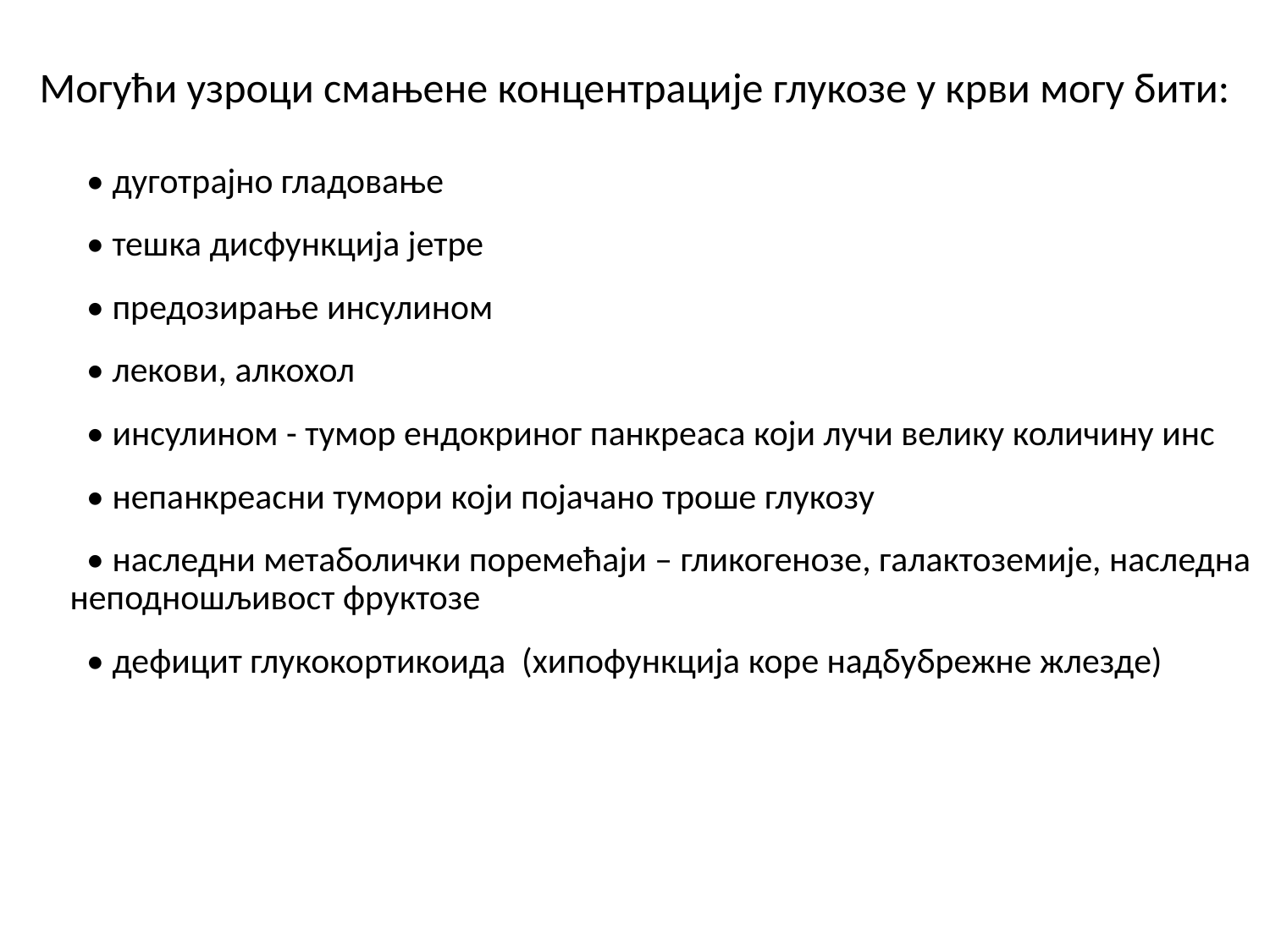

# Могући узроци смањене концентрације глукозе у крви могу бити:
        • дуготрајно гладовање

        • тешка дисфункција јетре

        • предозирање инсулином

        • лекови, алкохол

        • инсулином - тумор ендокриног панкреаса који лучи велику количину инс

        • непанкреасни тумори који појачано троше глукозу

        • наследни метаболички поремећаји – гликогенозе, галактоземије, наследна неподношљивост фруктозе

        • дефицит глукокортикоида  (хипофункција коре надбубрежне жлезде)